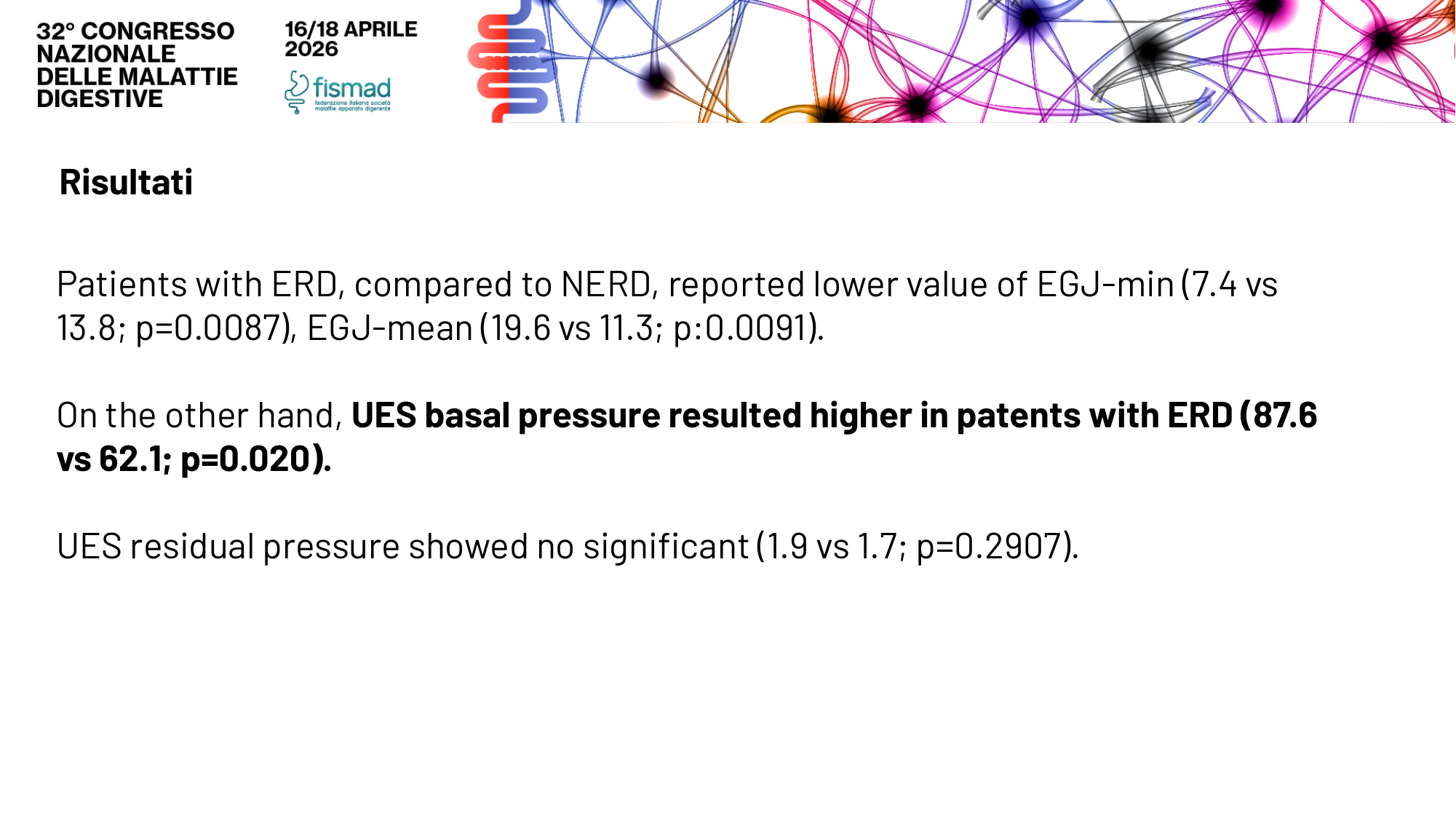

Risultati
Patients with ERD, compared to NERD, reported lower value of EGJ-min (7.4 vs 13.8; p=0.0087), EGJ-mean (19.6 vs 11.3; p:0.0091).

On the other hand, UES basal pressure resulted higher in patents with ERD (87.6 vs 62.1; p=0.020).

UES residual pressure showed no significant (1.9 vs 1.7; p=0.2907).